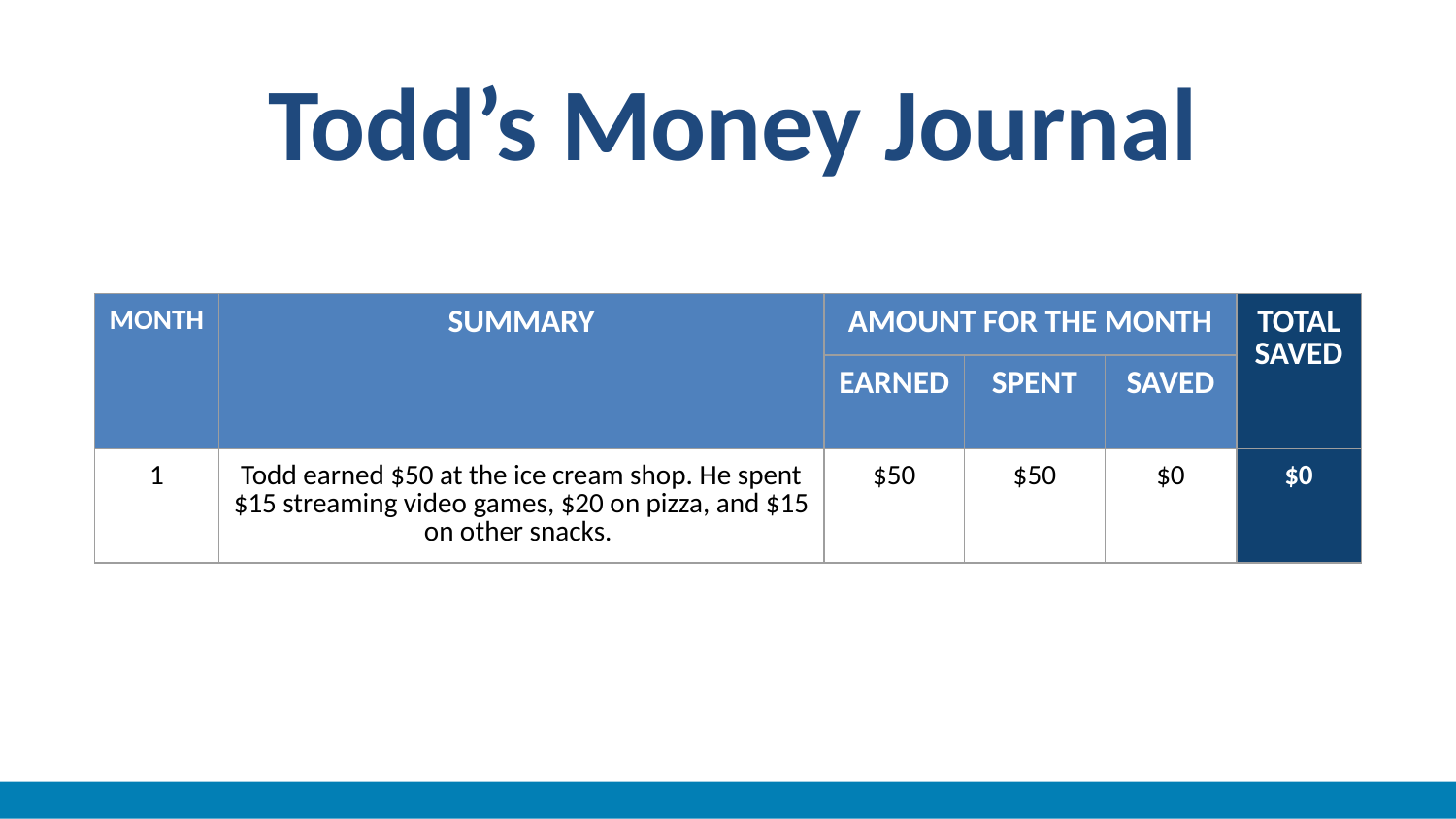

Todd’s Money Journal
| MONTH | SUMMARY | AMOUNT FOR THE MONTH |  |  | TOTAL SAVED |
| --- | --- | --- | --- | --- | --- |
|  |  | EARNED | SPENT | SAVED |  |
| 1 | Todd earned $50 at the ice cream shop. He spent $15 streaming video games, $20 on pizza, and $15 on other snacks. | $50 | $50 | $0 | $0 |